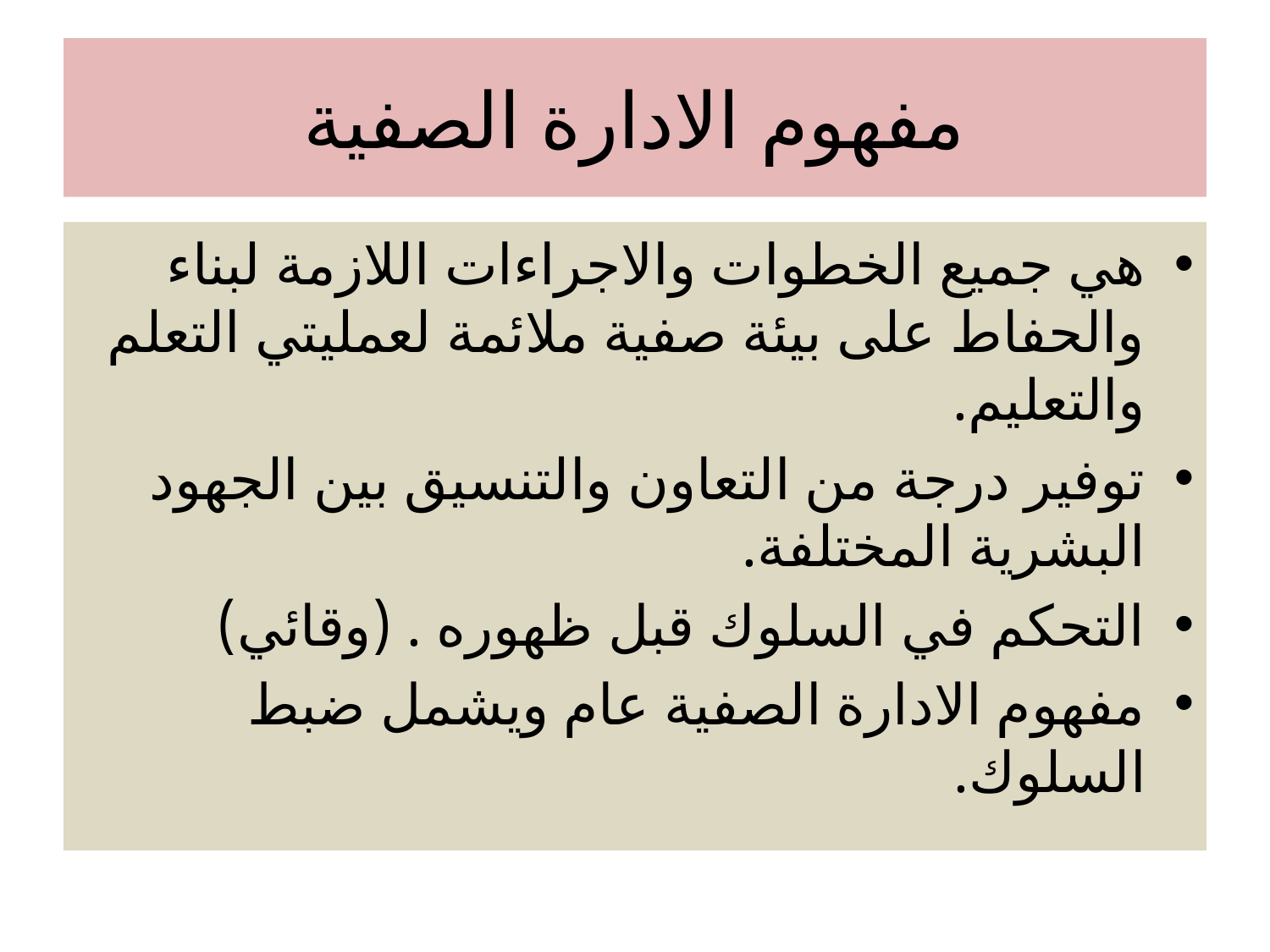

# مفهوم الادارة الصفية
هي جميع الخطوات والاجراءات اللازمة لبناء والحفاط على بيئة صفية ملائمة لعمليتي التعلم والتعليم.
توفير درجة من التعاون والتنسيق بين الجهود البشرية المختلفة.
التحكم في السلوك قبل ظهوره . (وقائي)
مفهوم الادارة الصفية عام ويشمل ضبط السلوك.